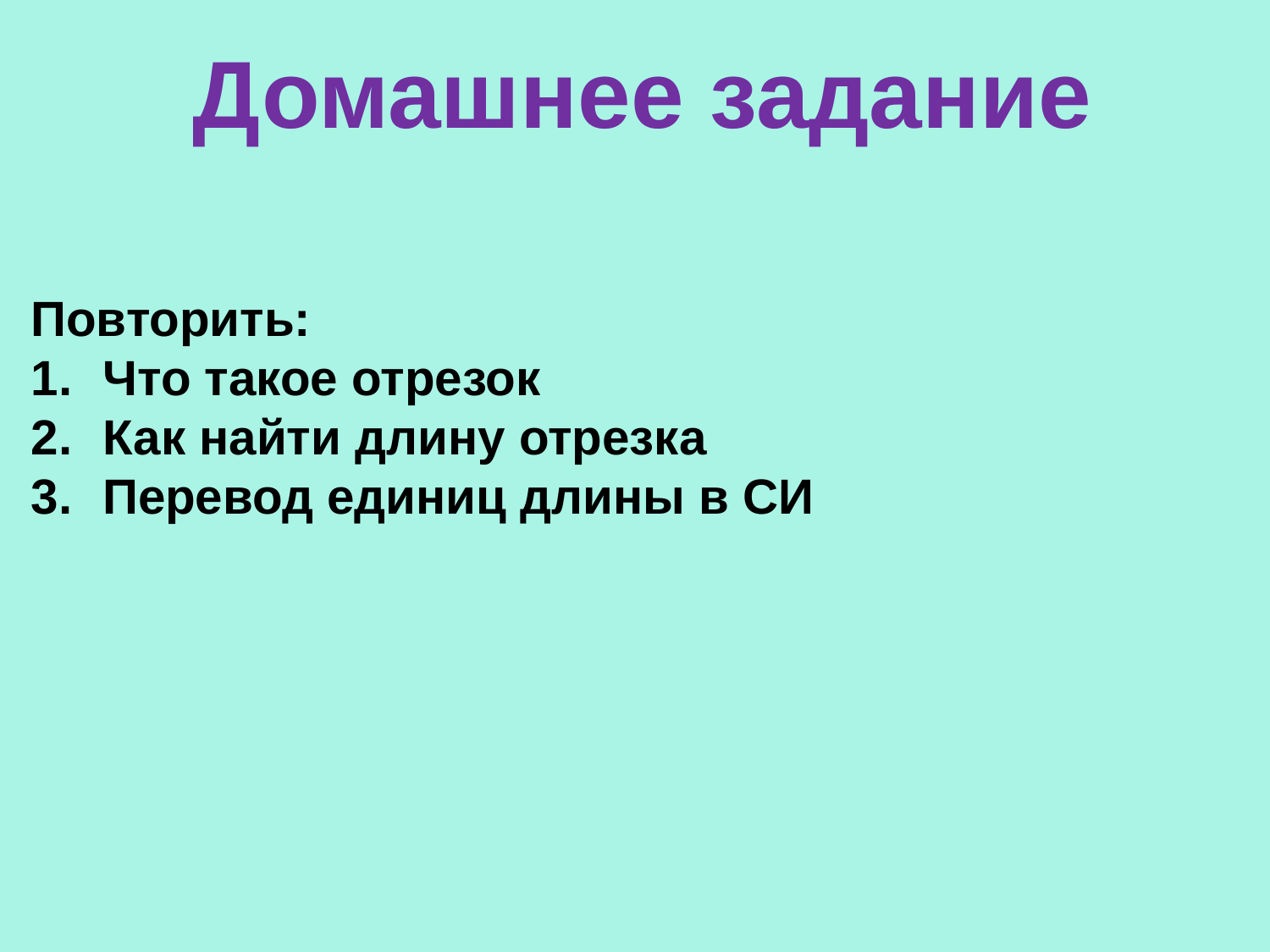

# Домашнее задание
Повторить:
Что такое отрезок
Как найти длину отрезка
Перевод единиц длины в СИ